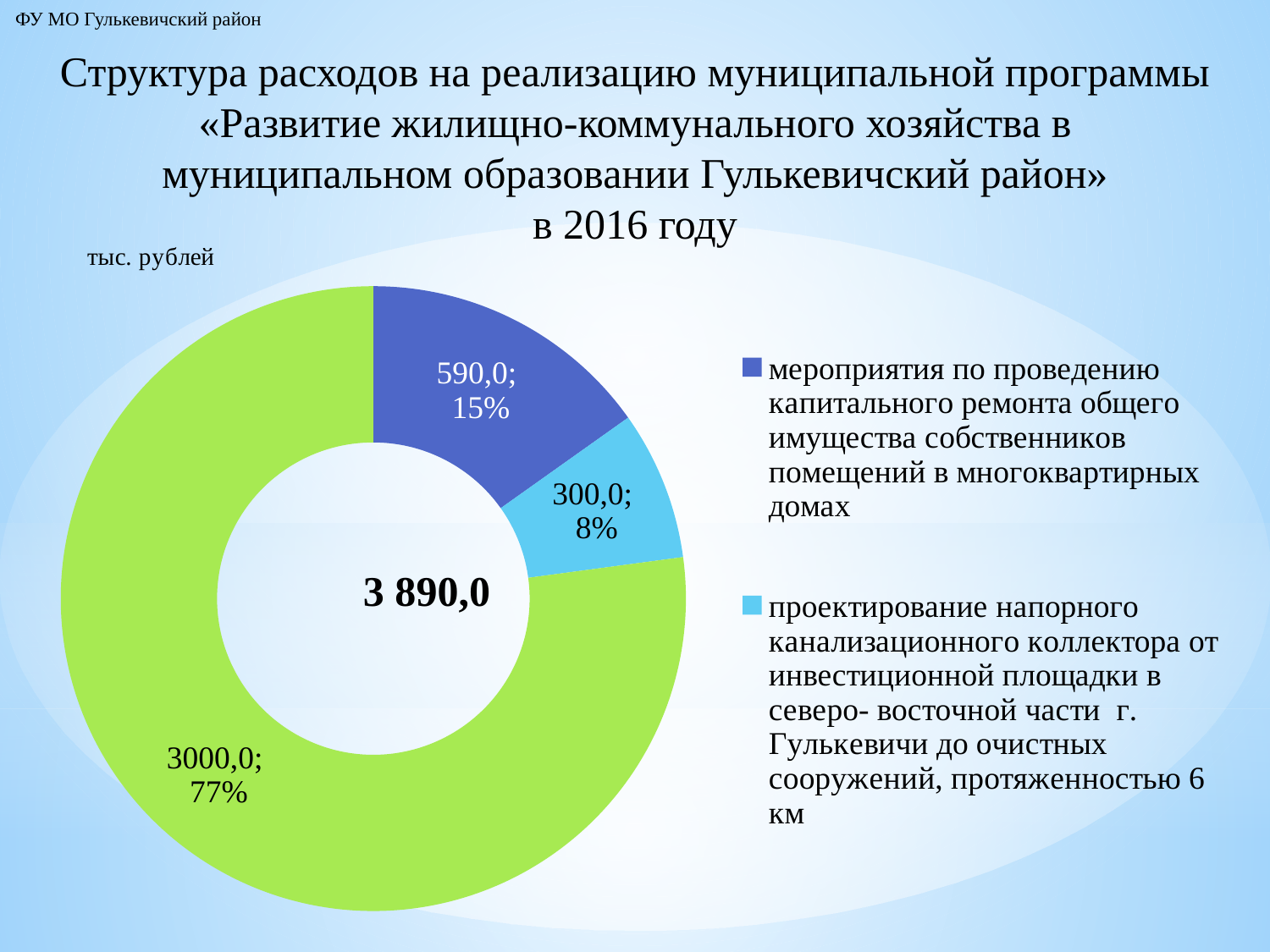

ФУ МО Гулькевичский район
Структура расходов на реализацию муниципальной программы «Развитие жилищно-коммунального хозяйства в муниципальном образовании Гулькевичский район»
в 2016 году

### Chart: 3 890,0

| Category | Продажи |
|---|---|
| мероприятия по проведению капитального ремонта общего имущества собственников помещений в многоквартирных домах | 590.0 |
| проектирование напорного канализационного коллектора от инвестиционной площадки в северо- восточной части  г. Гулькевичи до очистных сооружений, протяженностью 6 км | 300.0 |
| изготовление технических планов и постановка на кадастровый учет объектов водоснабжения и водоотведения муниципального образования Гулькевичский район | 3000.0 |